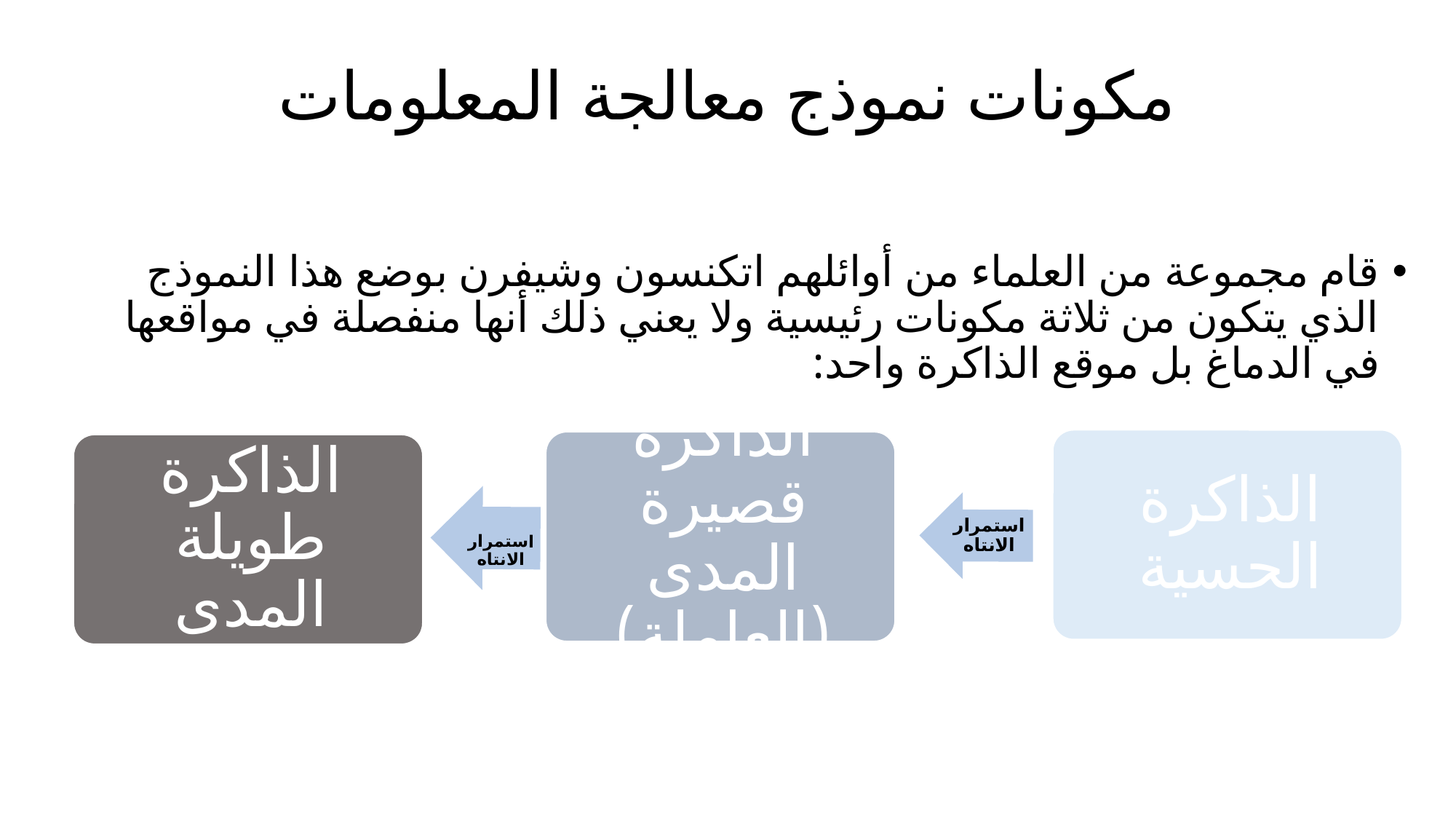

# مكونات نموذج معالجة المعلومات

قام مجموعة من العلماء من أوائلهم اتكنسون وشيفرن بوضع هذا النموذج الذي يتكون من ثلاثة مكونات رئيسية ولا يعني ذلك أنها منفصلة في مواقعها في الدماغ بل موقع الذاكرة واحد:
الذاكرة طويلة المدى

استمرار الانتاه
الذاكرة قصيرة المدى (العاملة)
استمرار الانتاه
الذاكرة الحسية